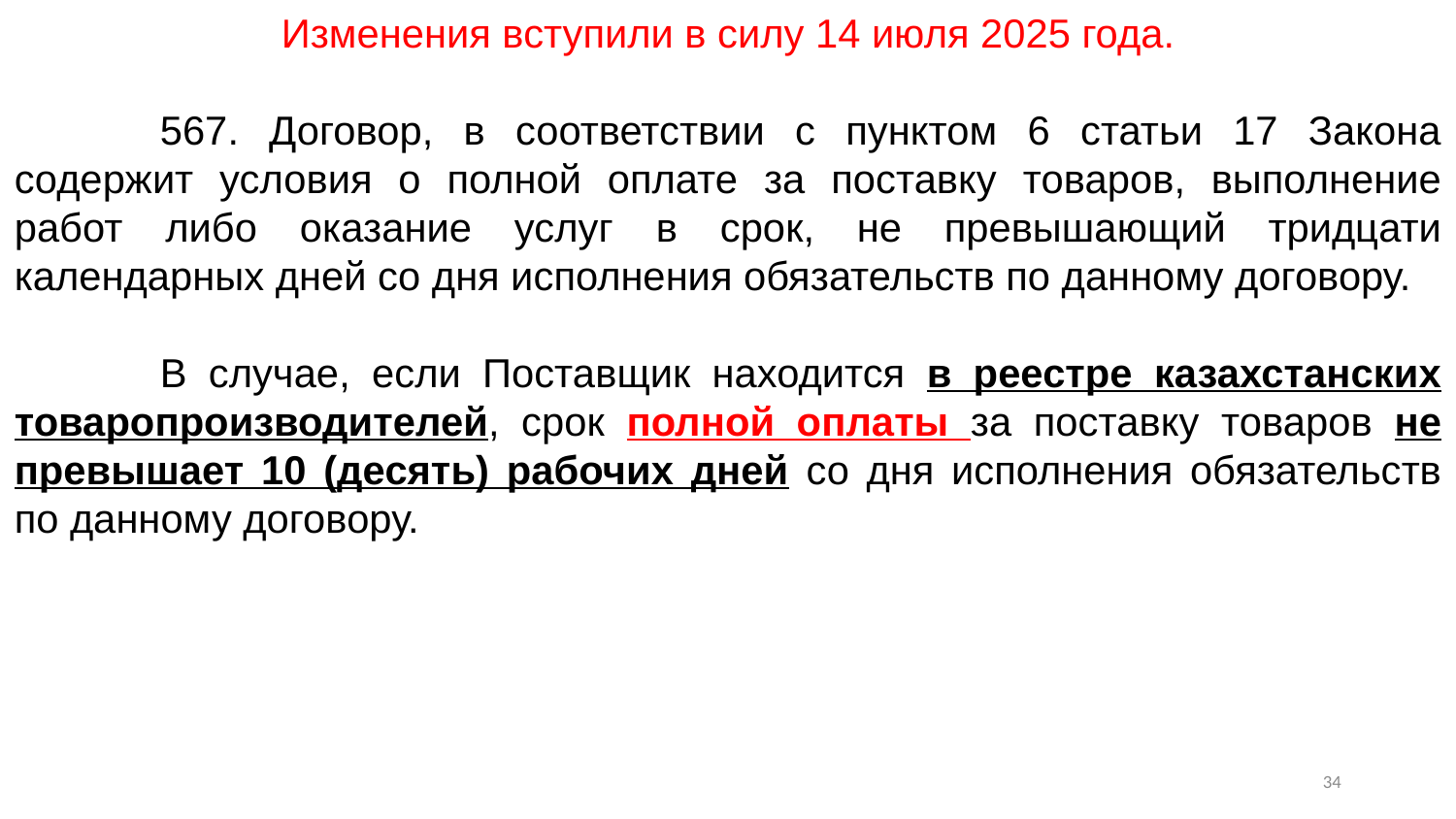

Изменения вступили в силу 14 июля 2025 года.

	567. Договор, в соответствии с пунктом 6 статьи 17 Закона содержит условия о полной оплате за поставку товаров, выполнение работ либо оказание услуг в срок, не превышающий тридцати календарных дней со дня исполнения обязательств по данному договору.

	В случае, если Поставщик находится в реестре казахстанских товаропроизводителей, срок полной оплаты за поставку товаров не превышает 10 (десять) рабочих дней со дня исполнения обязательств по данному договору.
34